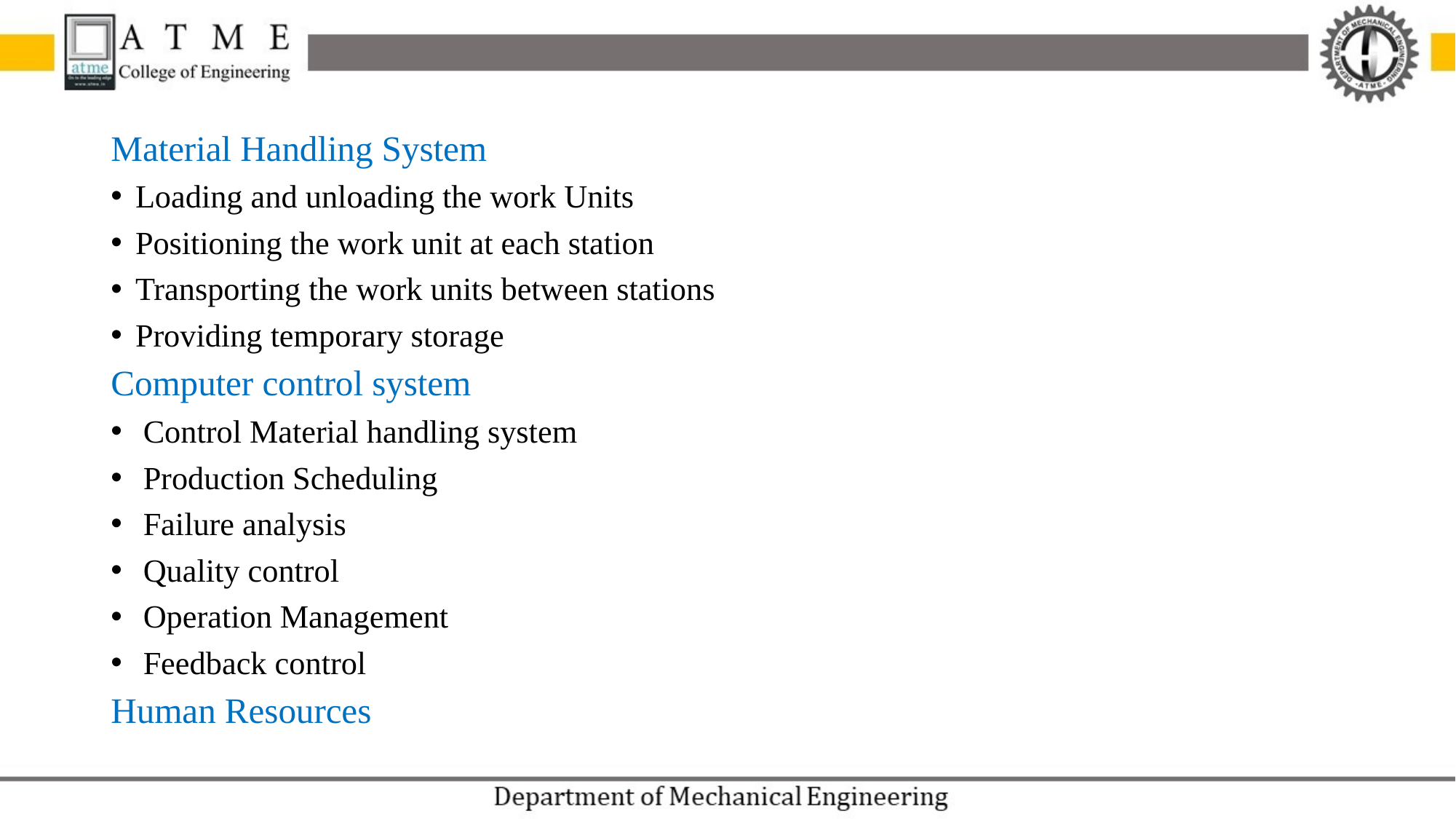

Material Handling System
Loading and unloading the work Units
Positioning the work unit at each station
Transporting the work units between stations
Providing temporary storage
Computer control system
 Control Material handling system
 Production Scheduling
 Failure analysis
 Quality control
 Operation Management
 Feedback control
Human Resources